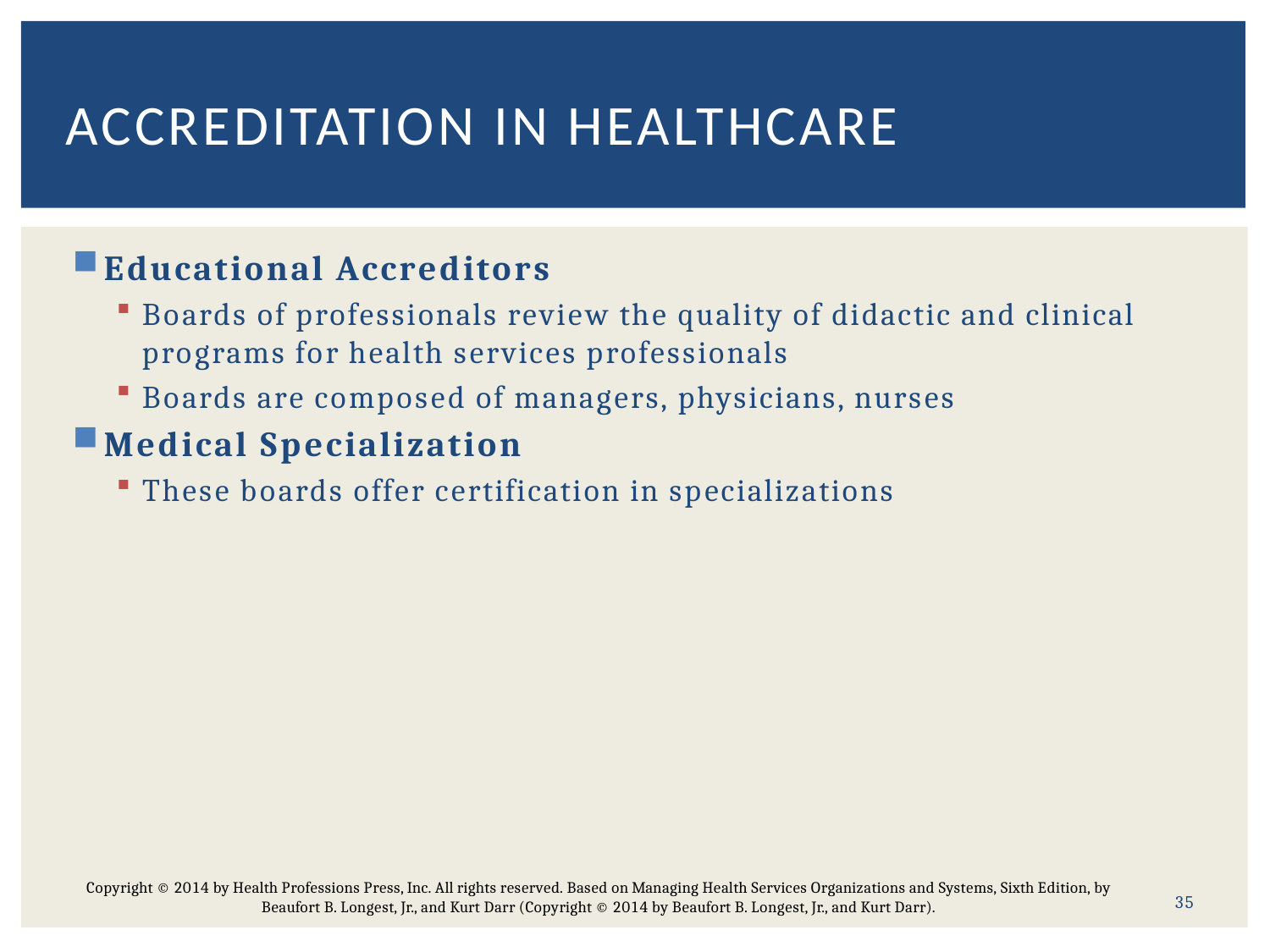

# Accreditation in Healthcare
Educational Accreditors
Boards of professionals review the quality of didactic and clinical programs for health services professionals
Boards are composed of managers, physicians, nurses
Medical Specialization
These boards offer certification in specializations
Copyright © 2014 by Health Professions Press, Inc. All rights reserved. Based on Managing Health Services Organizations and Systems, Sixth Edition, by Beaufort B. Longest, Jr., and Kurt Darr (Copyright © 2014 by Beaufort B. Longest, Jr., and Kurt Darr).
35